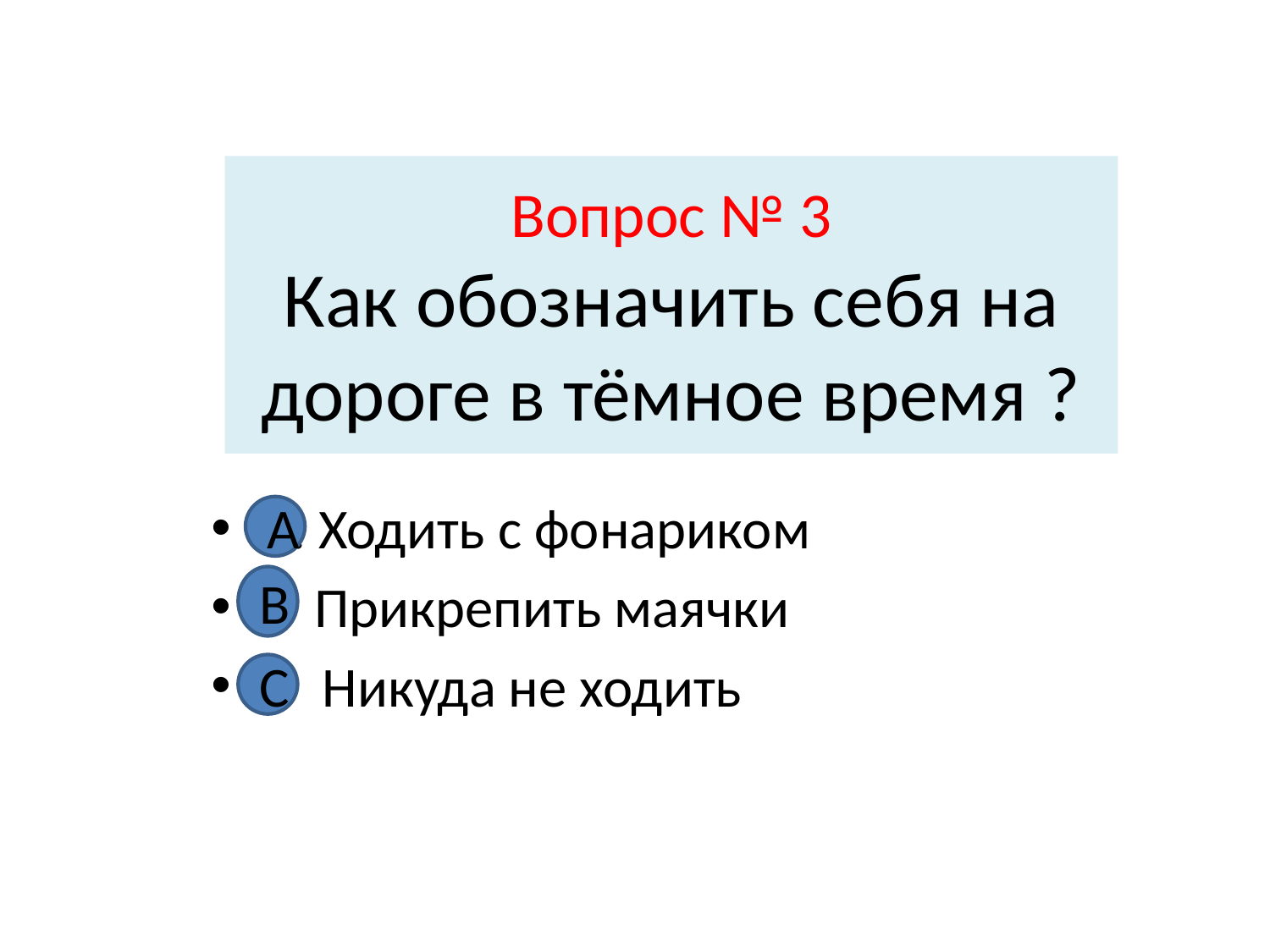

# Вопрос № 3 Как обозначить себя на дороге в тёмное время ?
А. Ходить с фонариком
Ь  Прикрепить маячки
     Никуда не ходить
А
В
С